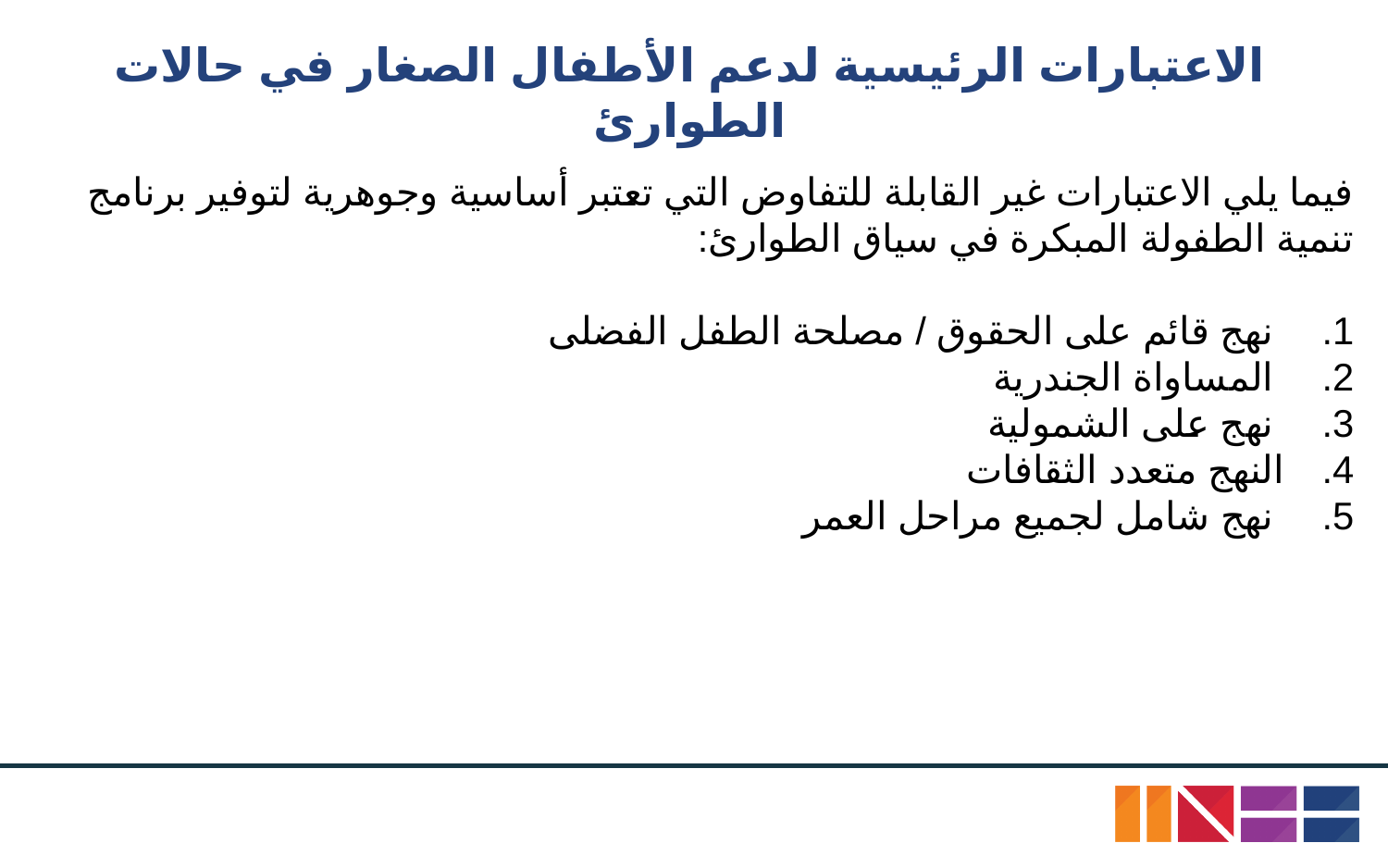

# الاعتبارات الرئيسية لدعم الأطفال الصغار في حالات الطوارئ

فيما يلي الاعتبارات غير القابلة للتفاوض التي تعتبر أساسية وجوهرية لتوفير برنامج تنمية الطفولة المبكرة في سياق الطوارئ:

 نهج قائم على الحقوق / مصلحة الطفل الفضلى
 المساواة الجندرية
 نهج على الشمولية
النهج متعدد الثقافات
 نهج شامل لجميع مراحل العمر